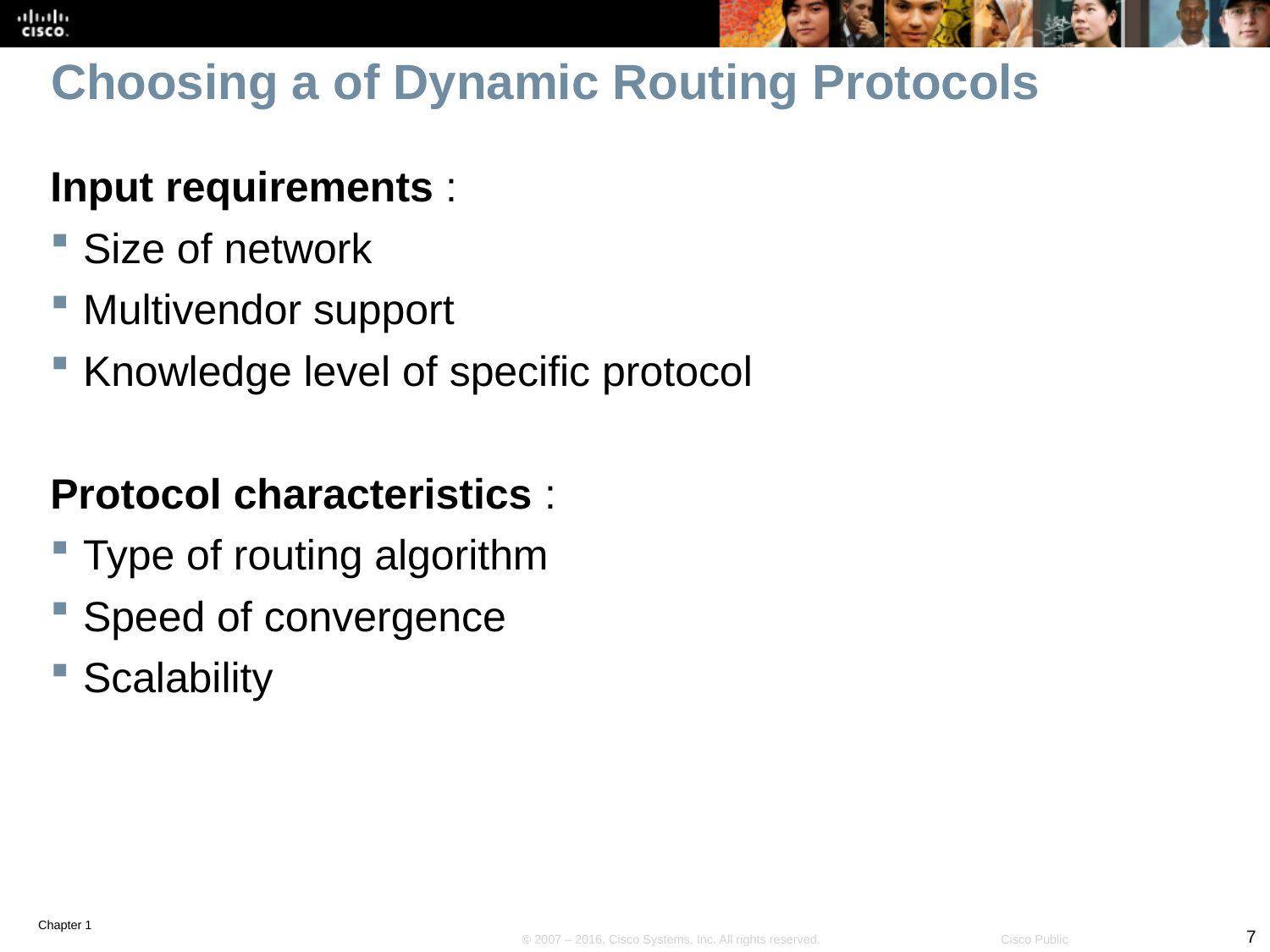

# Choosing a of Dynamic Routing Protocols
Input requirements :
Size of network
Multivendor support
Knowledge level of specific protocol

Protocol characteristics :
Type of routing algorithm
Speed of convergence
Scalability